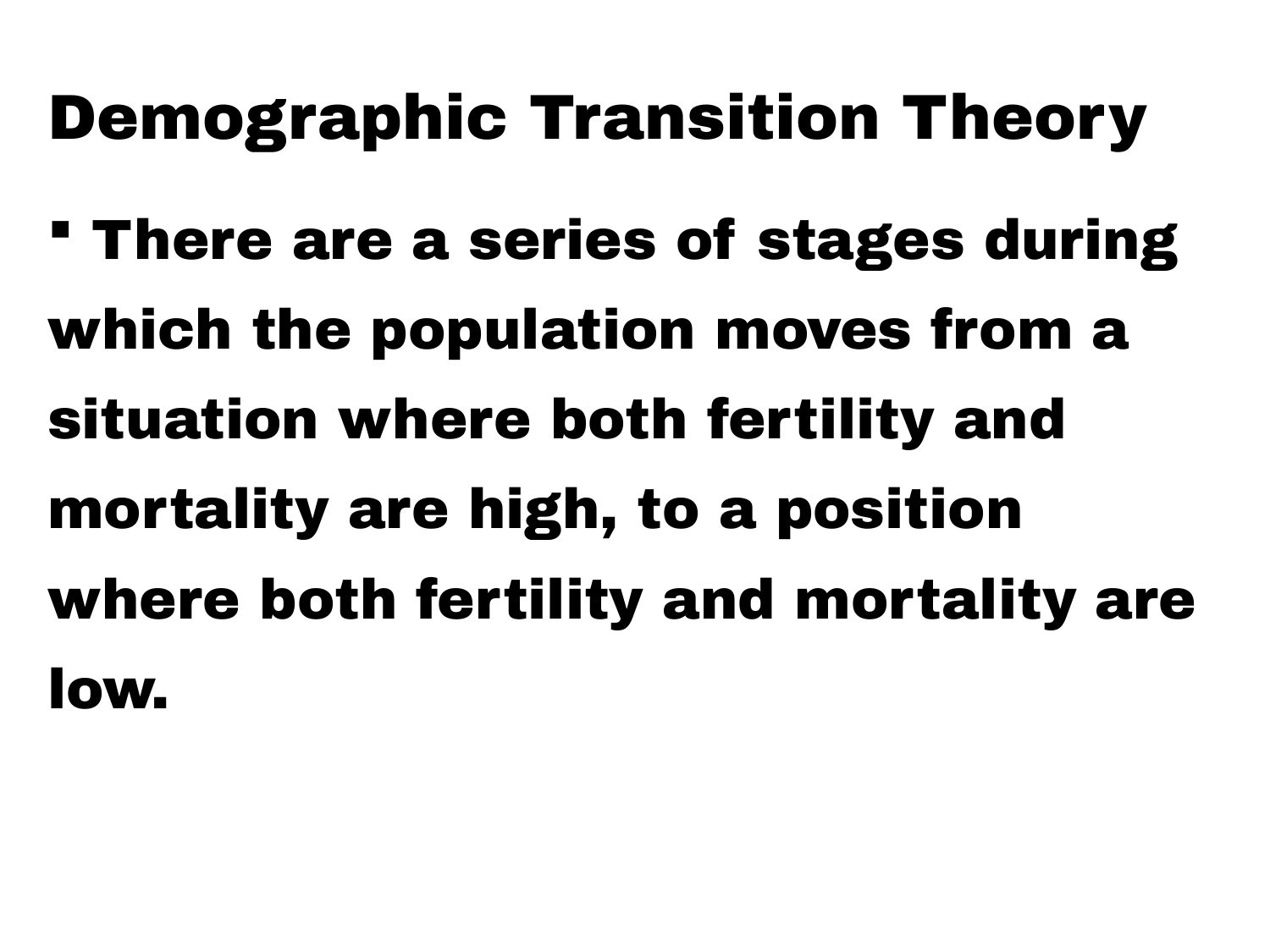

Demographic Transition Theory
 There are a series of stages during which the population moves from a situation where both fertility and mortality are high, to a position where both fertility and mortality are low.